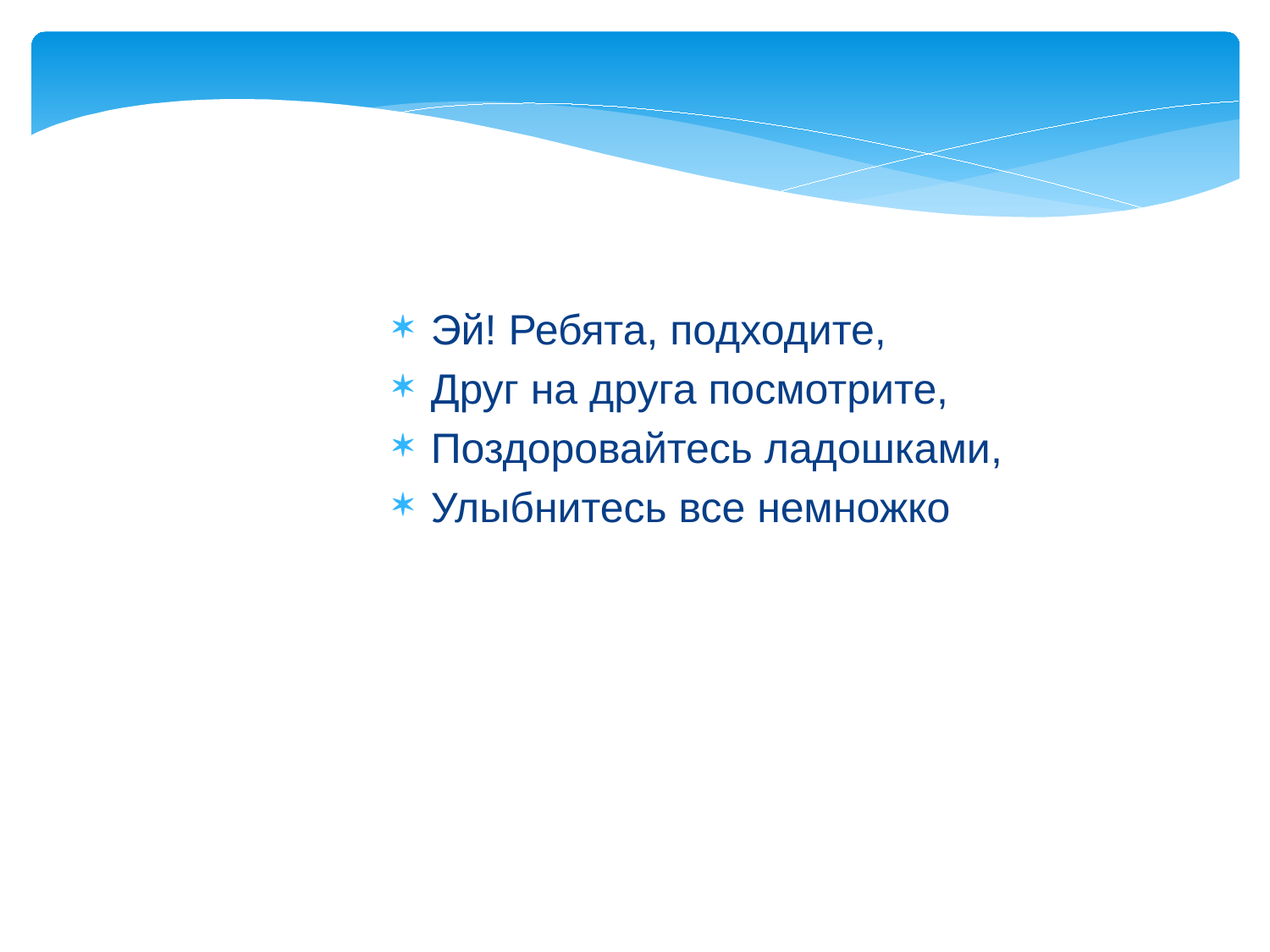

Эй! Ребята, подходите,
Друг на друга посмотрите,
Поздоровайтесь ладошками,
Улыбнитесь все немножко